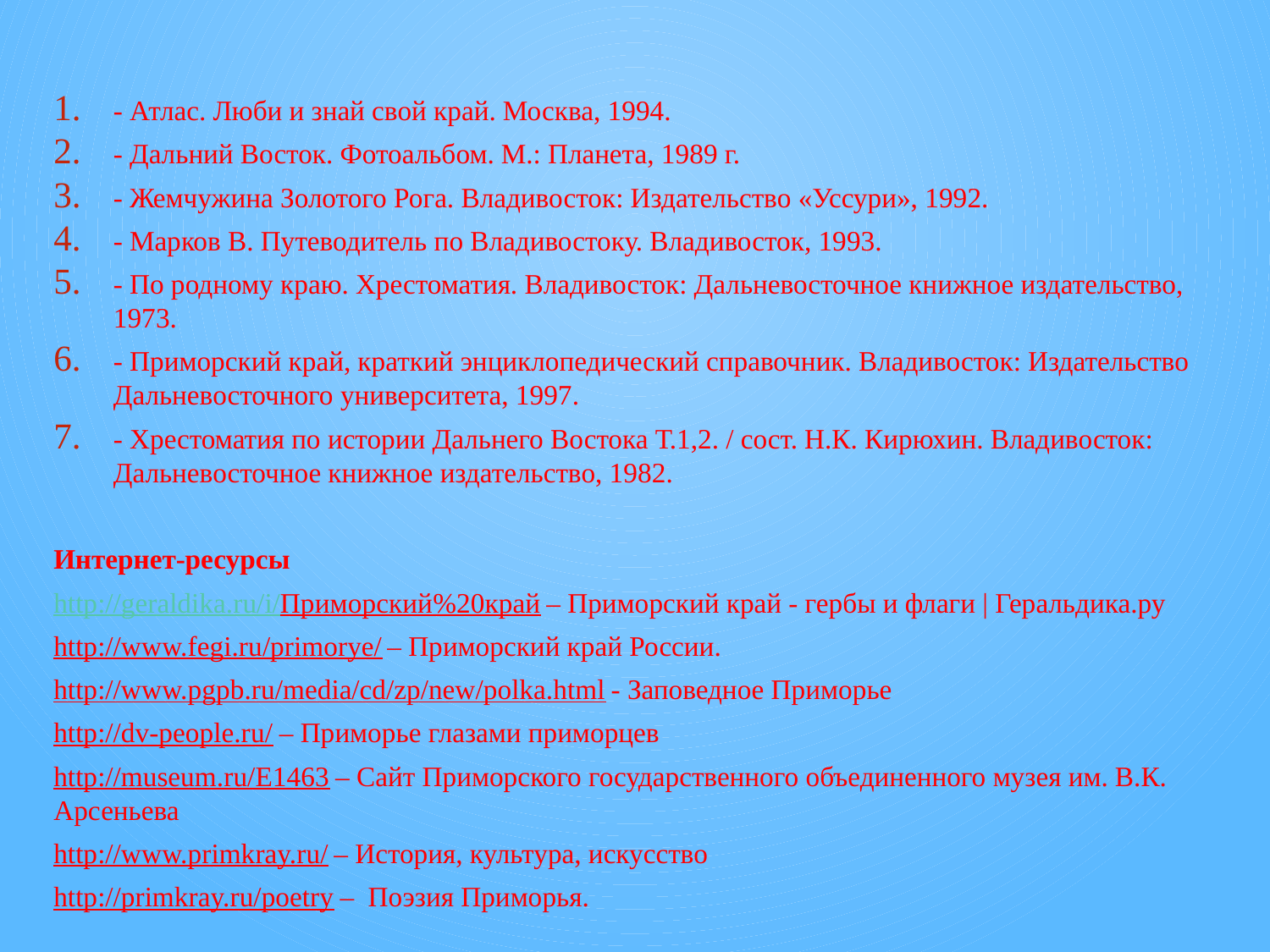

- Атлас. Люби и знай свой край. Москва, 1994.
- Дальний Восток. Фотоальбом. М.: Планета, 1989 г.
- Жемчужина Золотого Рога. Владивосток: Издательство «Уссури», 1992.
- Марков В. Путеводитель по Владивостоку. Владивосток, 1993.
- По родному краю. Хрестоматия. Владивосток: Дальневосточное книжное издательство, 1973.
- Приморский край, краткий энциклопедический справочник. Владивосток: Издательство Дальневосточного университета, 1997.
- Хрестоматия по истории Дальнего Востока Т.1,2. / сост. Н.К. Кирюхин. Владивосток: Дальневосточное книжное издательство, 1982.

Интернет-ресурсы
http://geraldika.ru/i/Приморский%20край – Приморский край - гербы и флаги | Геральдика.ру
http://www.fegi.ru/primorye/ – Приморский край России.
http://www.pgpb.ru/media/cd/zp/new/polka.html - Заповедное Приморье
http://dv-people.ru/ – Приморье глазами приморцев
http://museum.ru/E1463 – Сайт Приморского государственного объединенного музея им. В.К. Арсеньева
http://www.primkray.ru/ – История, культура, искусство
http://primkray.ru/poetry –  Поэзия Приморья.